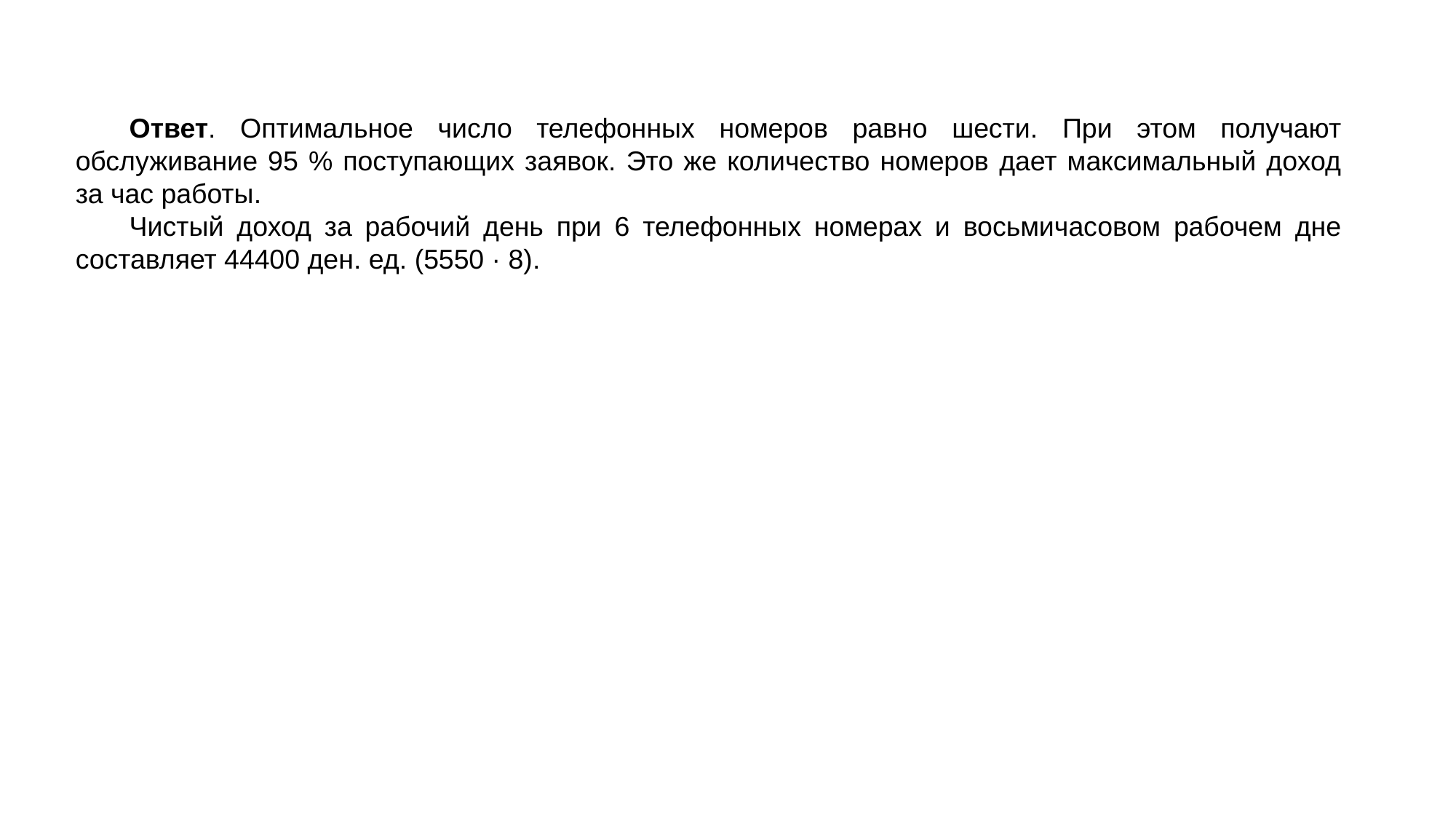

Ответ. Оптимальное число телефонных номеров равно шести. При этом получают обслуживание 95 % поступающих заявок. Это же количество номеров дает максимальный доход за час работы.
Чистый доход за рабочий день при 6 телефонных номерах и восьмичасовом рабочем дне составляет 44400 ден. ед. (5550 · 8).